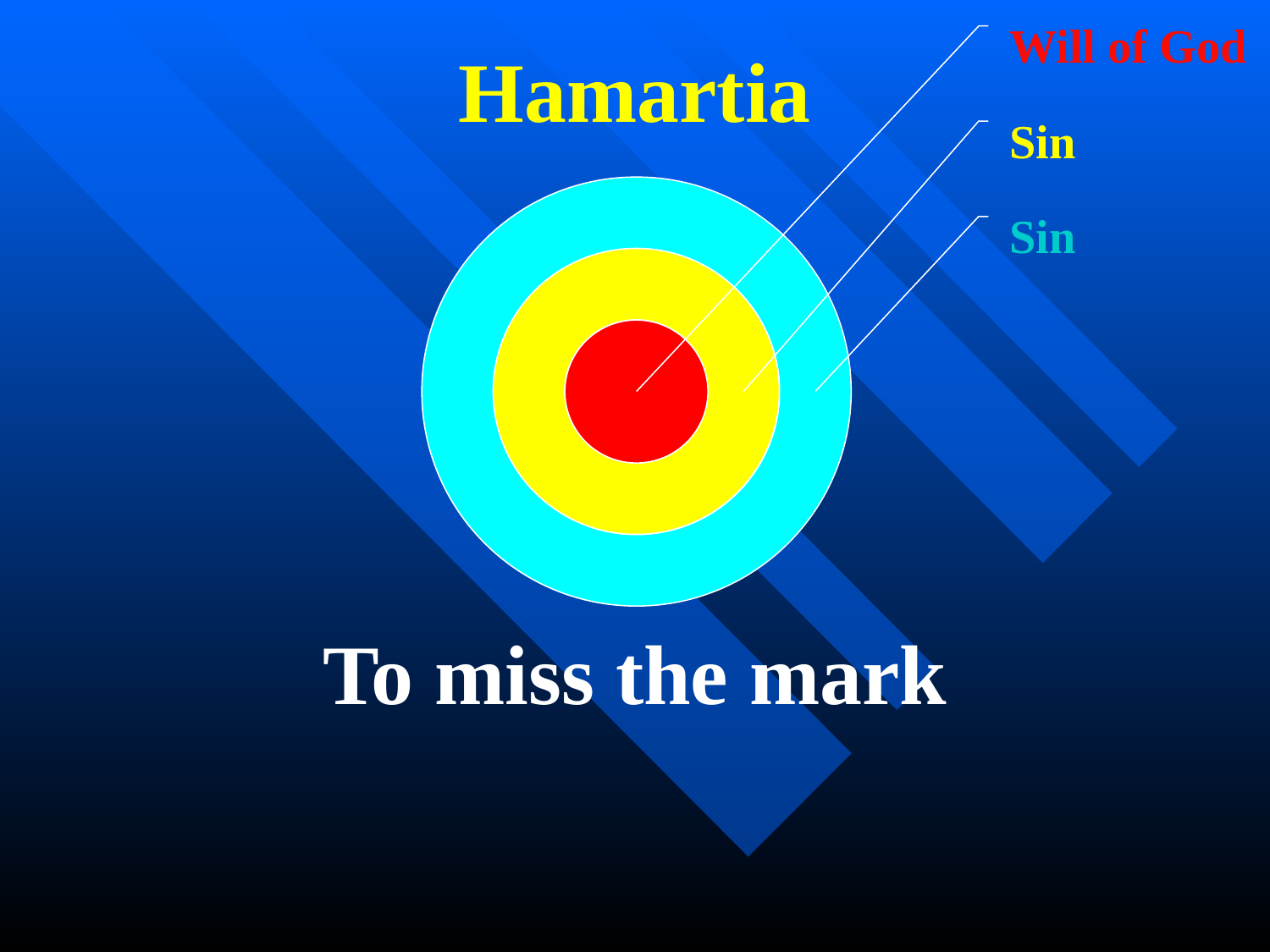

Will of God
Sin

Sin

Hamartia
To miss the mark